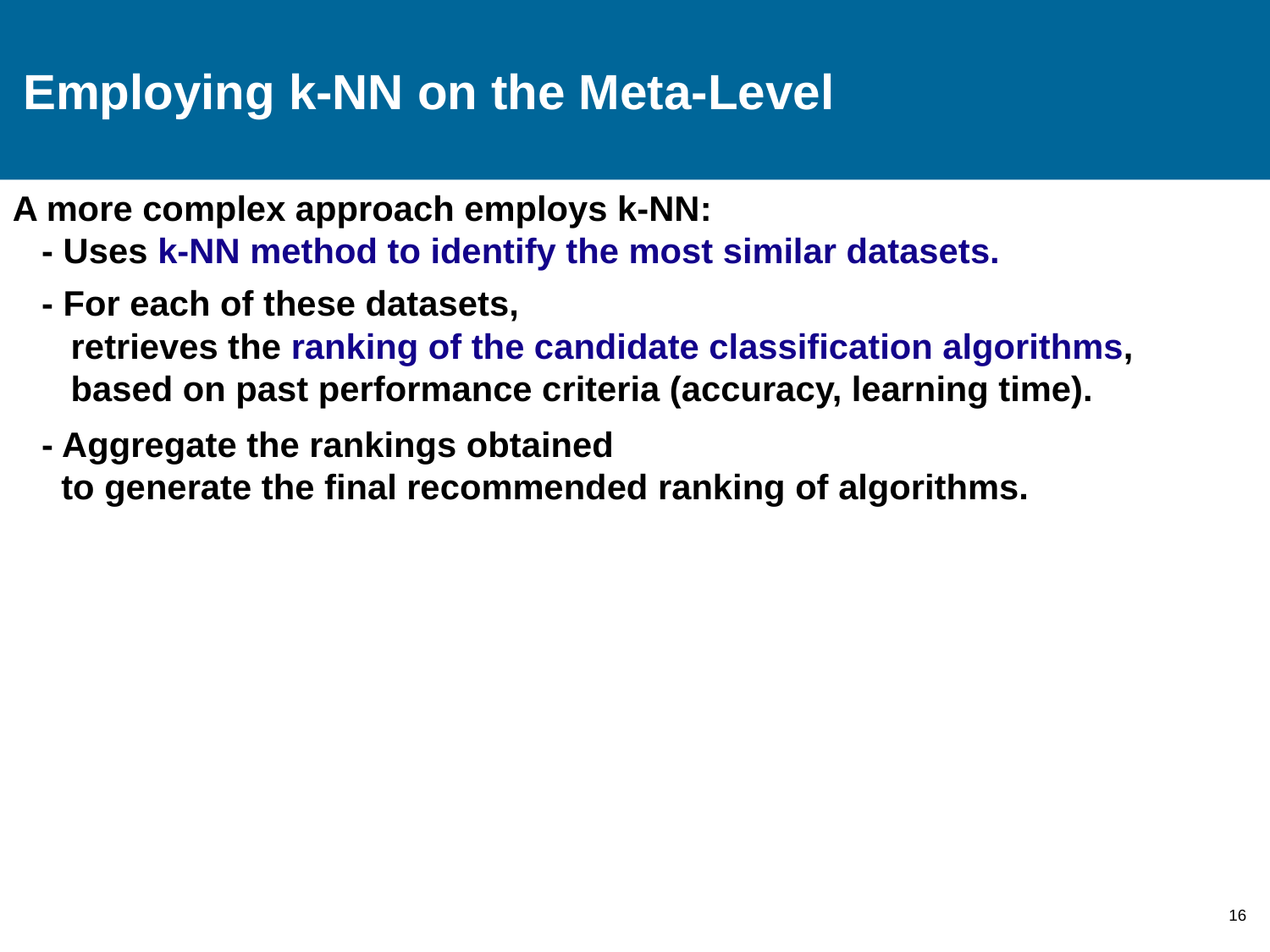

# Employing k-NN on the Meta-Level
A more complex approach employs k-NN:
   - Uses k-NN method to identify the most similar datasets.
   - For each of these datasets,
      retrieves the ranking of the candidate classification algorithms,
      based on past performance criteria (accuracy, learning time).
   - Aggregate the rankings obtained
     to generate the final recommended ranking of algorithms.

16